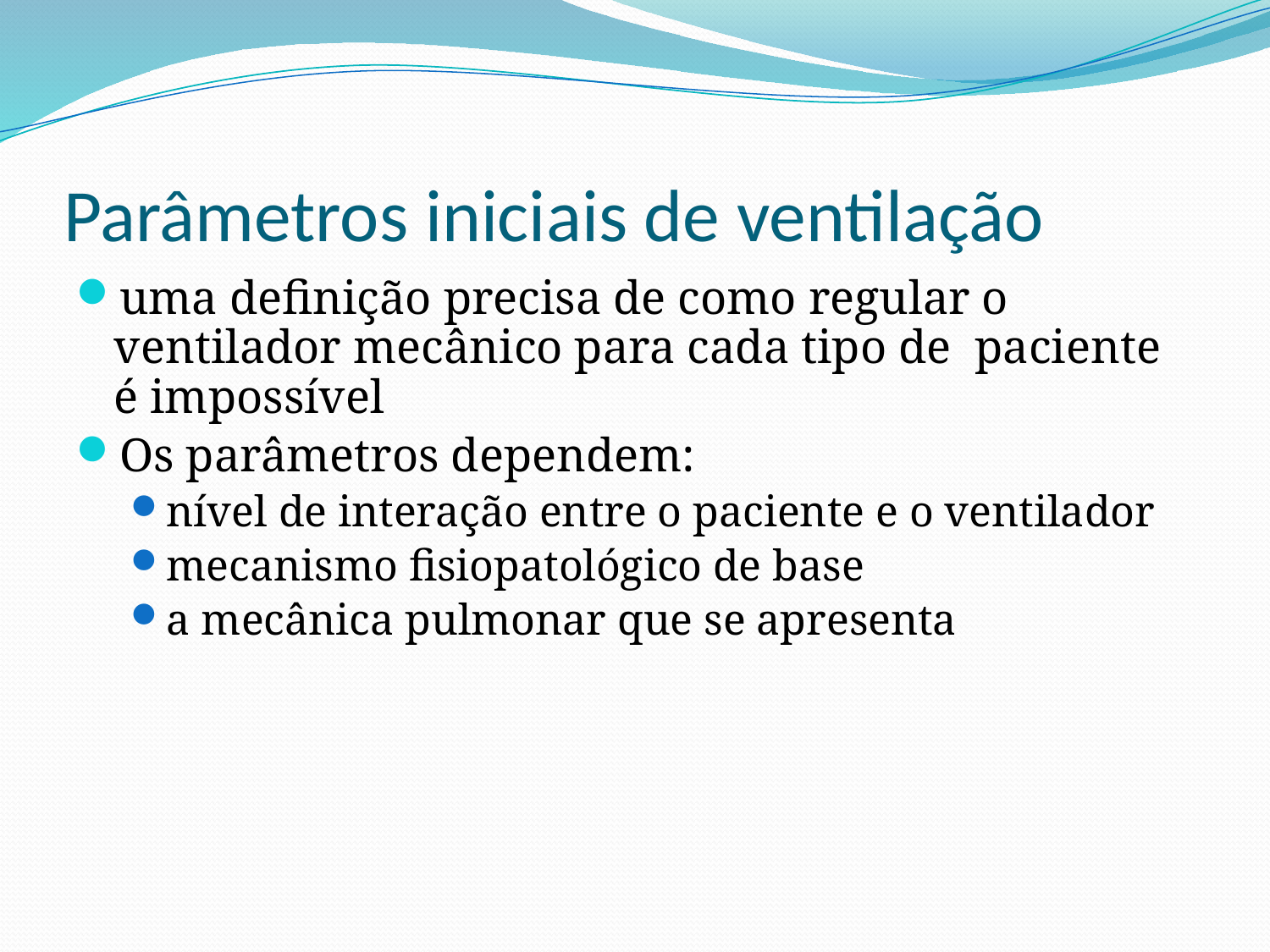

# Parâmetros iniciais de ventilação
uma definição precisa de como regular o ventilador mecânico para cada tipo de  paciente é impossível
Os parâmetros dependem:
nível de interação entre o paciente e o ventilador
mecanismo fisiopatológico de base
a mecânica pulmonar que se apresenta